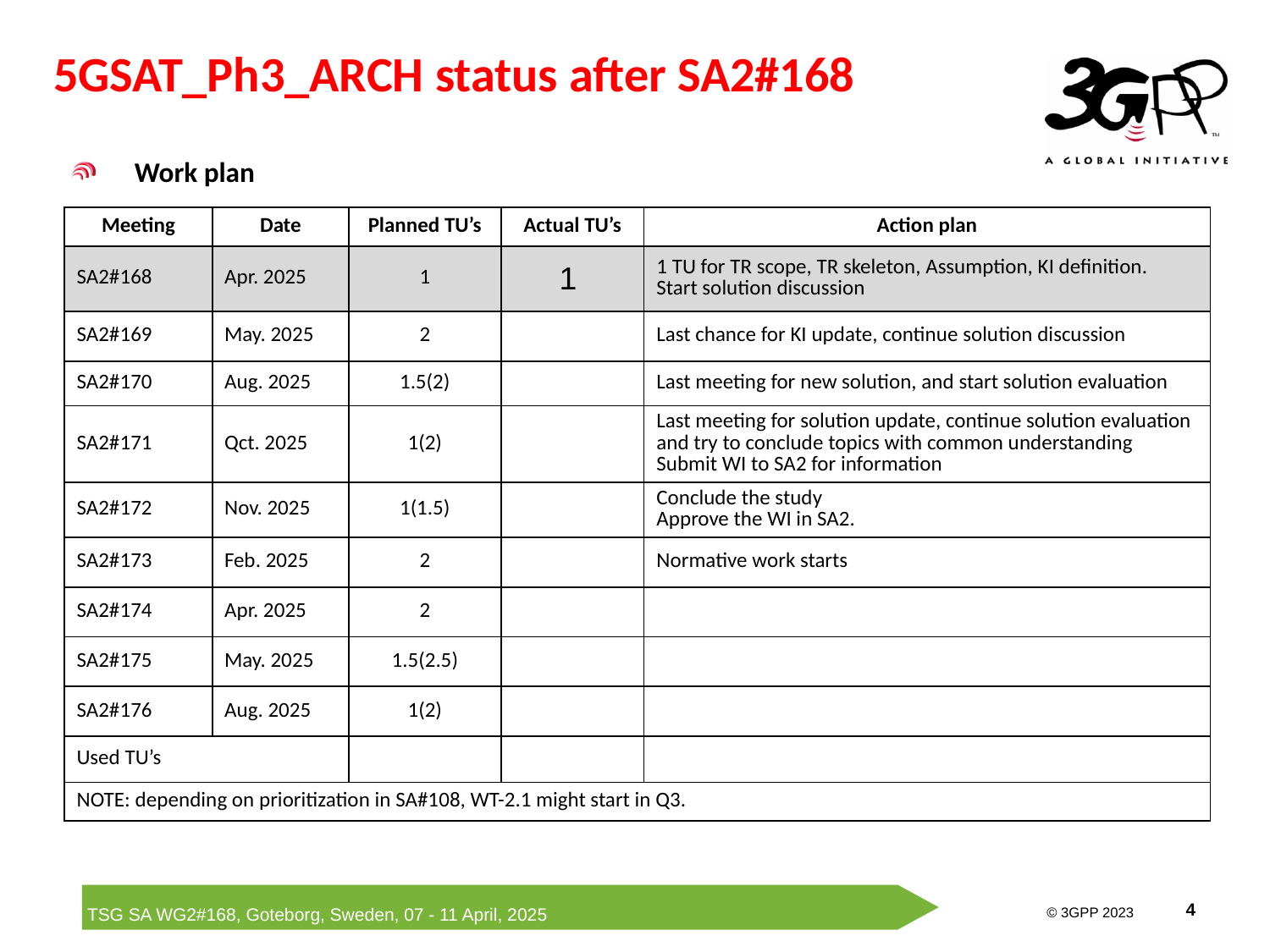

5GSAT_Ph3_ARCH status after SA2#168
Work plan
| Meeting | Date | Planned TU’s | Actual TU’s | Action plan |
| --- | --- | --- | --- | --- |
| SA2#168 | Apr. 2025 | 1 | 1 | 1 TU for TR scope, TR skeleton, Assumption, KI definition. Start solution discussion |
| SA2#169 | May. 2025 | 2 |  | Last chance for KI update, continue solution discussion |
| SA2#170 | Aug. 2025 | 1.5(2) |  | Last meeting for new solution, and start solution evaluation |
| SA2#171 | Qct. 2025 | 1(2) |  | Last meeting for solution update, continue solution evaluation and try to conclude topics with common understanding Submit WI to SA2 for information |
| SA2#172 | Nov. 2025 | 1(1.5) |  | Conclude the study Approve the WI in SA2. |
| SA2#173 | Feb. 2025 | 2 |  | Normative work starts |
| SA2#174 | Apr. 2025 | 2 |  |  |
| SA2#175 | May. 2025 | 1.5(2.5) |  |  |
| SA2#176 | Aug. 2025 | 1(2) |  |  |
| Used TU’s |  |  |  |  |
| NOTE: depending on prioritization in SA#108, WT-2.1 might start in Q3. |  |  |  |  |